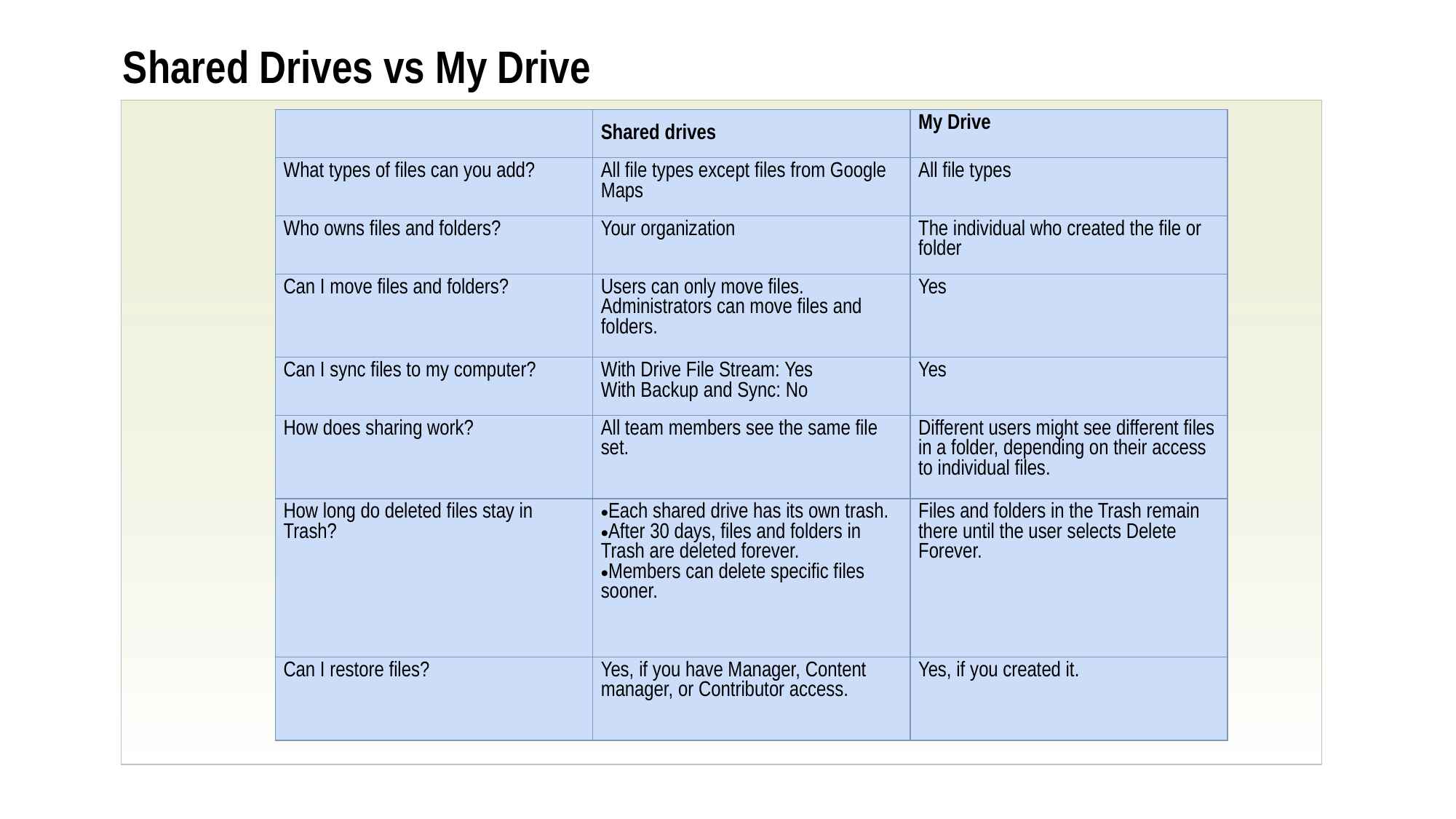

# Shared Drives vs My Drive
|  | Shared drives | My Drive |
| --- | --- | --- |
| What types of files can you add? | All file types except files from Google Maps | All file types |
| Who owns files and folders? | Your organization | The individual who created the file or folder |
| Can I move files and folders? | Users can only move files.  Administrators can move files and folders. | Yes |
| Can I sync files to my computer? | With Drive File Stream: Yes With Backup and Sync: No | Yes |
| How does sharing work? | All team members see the same file set. | Different users might see different files in a folder, depending on their access to individual files. |
| How long do deleted files stay in Trash? | Each shared drive has its own trash.  After 30 days, files and folders in Trash are deleted forever.  Members can delete specific files sooner. | Files and folders in the Trash remain there until the user selects Delete Forever. |
| Can I restore files? | Yes, if you have Manager, Content manager, or Contributor access. | Yes, if you created it. |